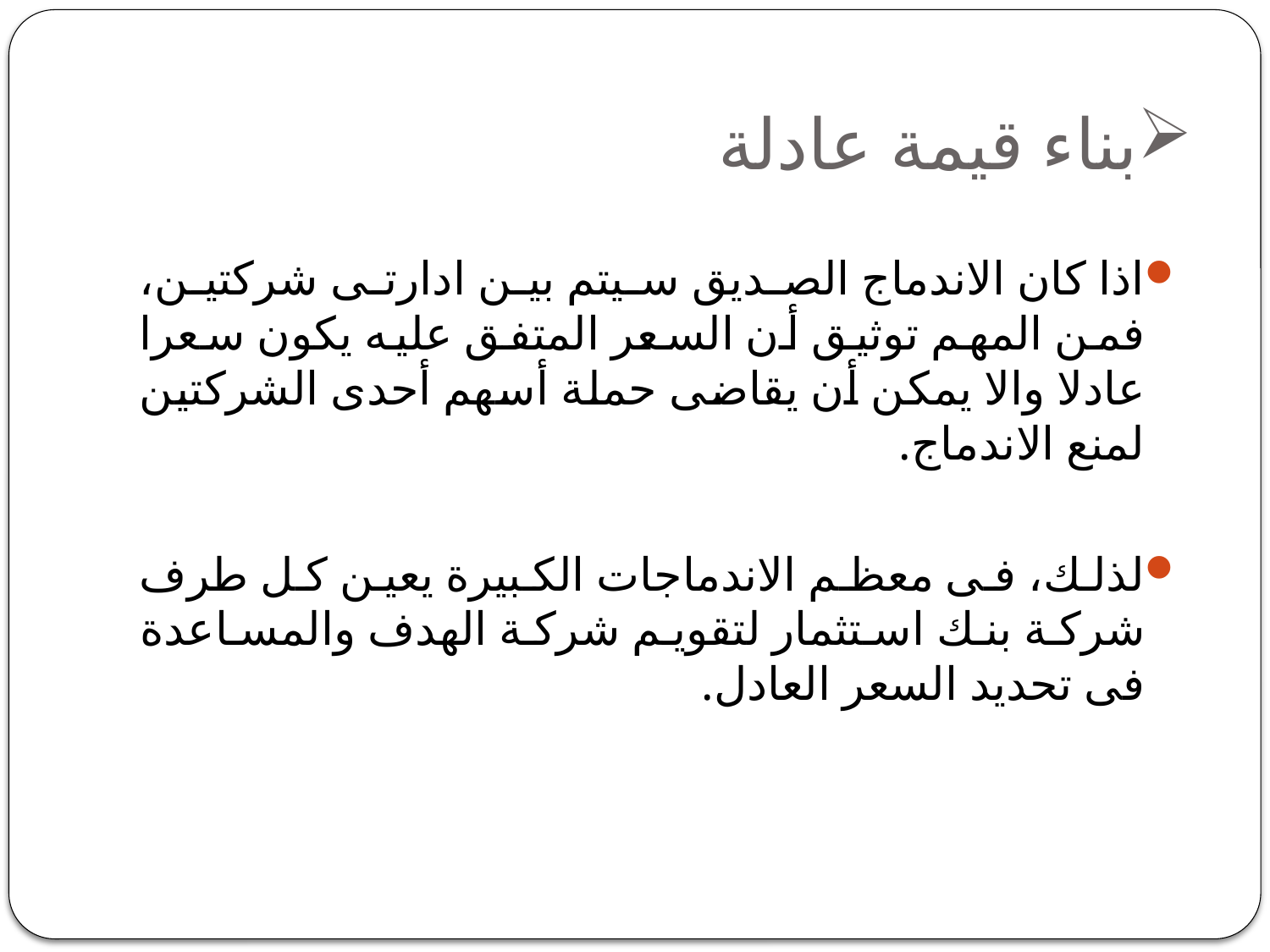

# بناء قيمة عادلة
اذا كان الاندماج الصديق سيتم بين ادارتى شركتين، فمن المهم توثيق أن السعر المتفق عليه يكون سعرا عادلا والا يمكن أن يقاضى حملة أسهم أحدى الشركتين لمنع الاندماج.

لذلك، فى معظم الاندماجات الكبيرة يعين كل طرف شركة بنك استثمار لتقويم شركة الهدف والمساعدة فى تحديد السعر العادل.